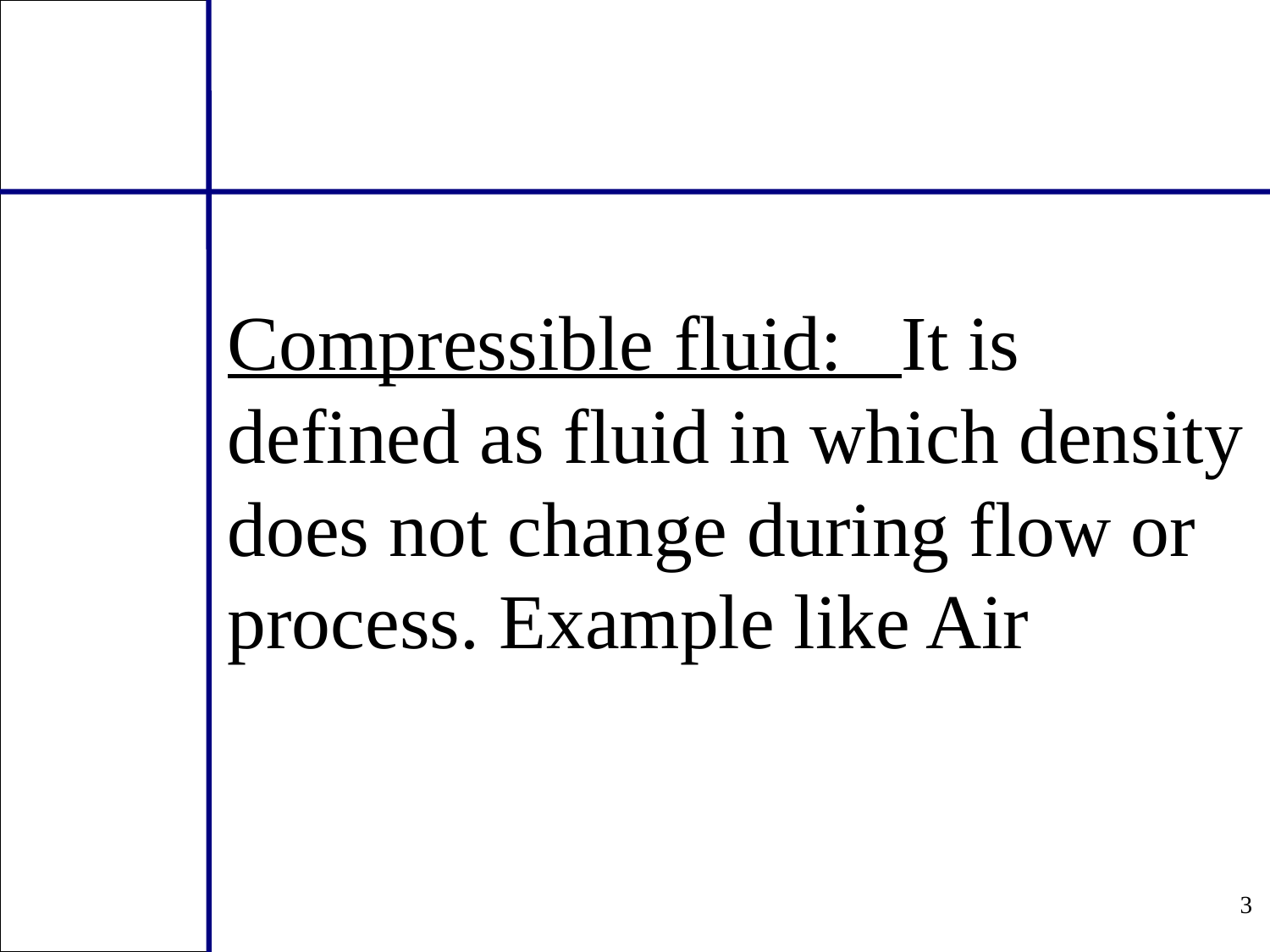

Compressible fluid:   It is defined as fluid in which density does not change during flow or process. Example like Air
3